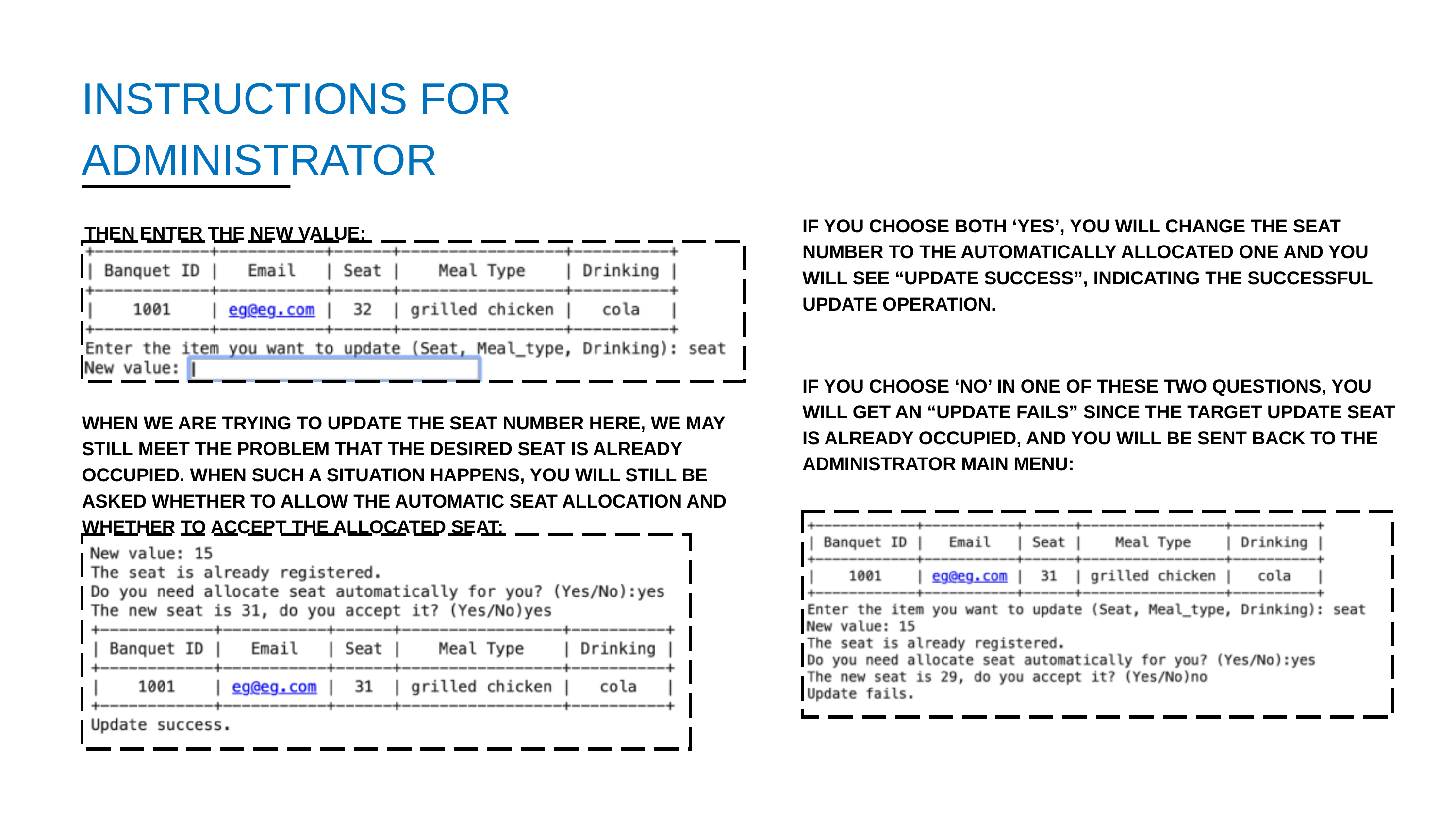

INSTRUCTIONS FOR
ADMINISTRATOR

IF YOU CHOOSE BOTH ‘YES’, YOU WILL CHANGE THE SEAT NUMBER TO THE AUTOMATICALLY ALLOCATED ONE AND YOU WILL SEE “UPDATE SUCCESS”, INDICATING THE SUCCESSFUL UPDATE OPERATION.
THEN ENTER THE NEW VALUE:

IF YOU CHOOSE ‘NO’ IN ONE OF THESE TWO QUESTIONS, YOU WILL GET AN “UPDATE FAILS” SINCE THE TARGET UPDATE SEAT IS ALREADY OCCUPIED, AND YOU WILL BE SENT BACK TO THE ADMINISTRATOR MAIN MENU:
WHEN WE ARE TRYING TO UPDATE THE SEAT NUMBER HERE, WE MAY STILL MEET THE PROBLEM THAT THE DESIRED SEAT IS ALREADY OCCUPIED. WHEN SUCH A SITUATION HAPPENS, YOU WILL STILL BE ASKED WHETHER TO ALLOW THE AUTOMATIC SEAT ALLOCATION AND WHETHER TO ACCEPT THE ALLOCATED SEAT: